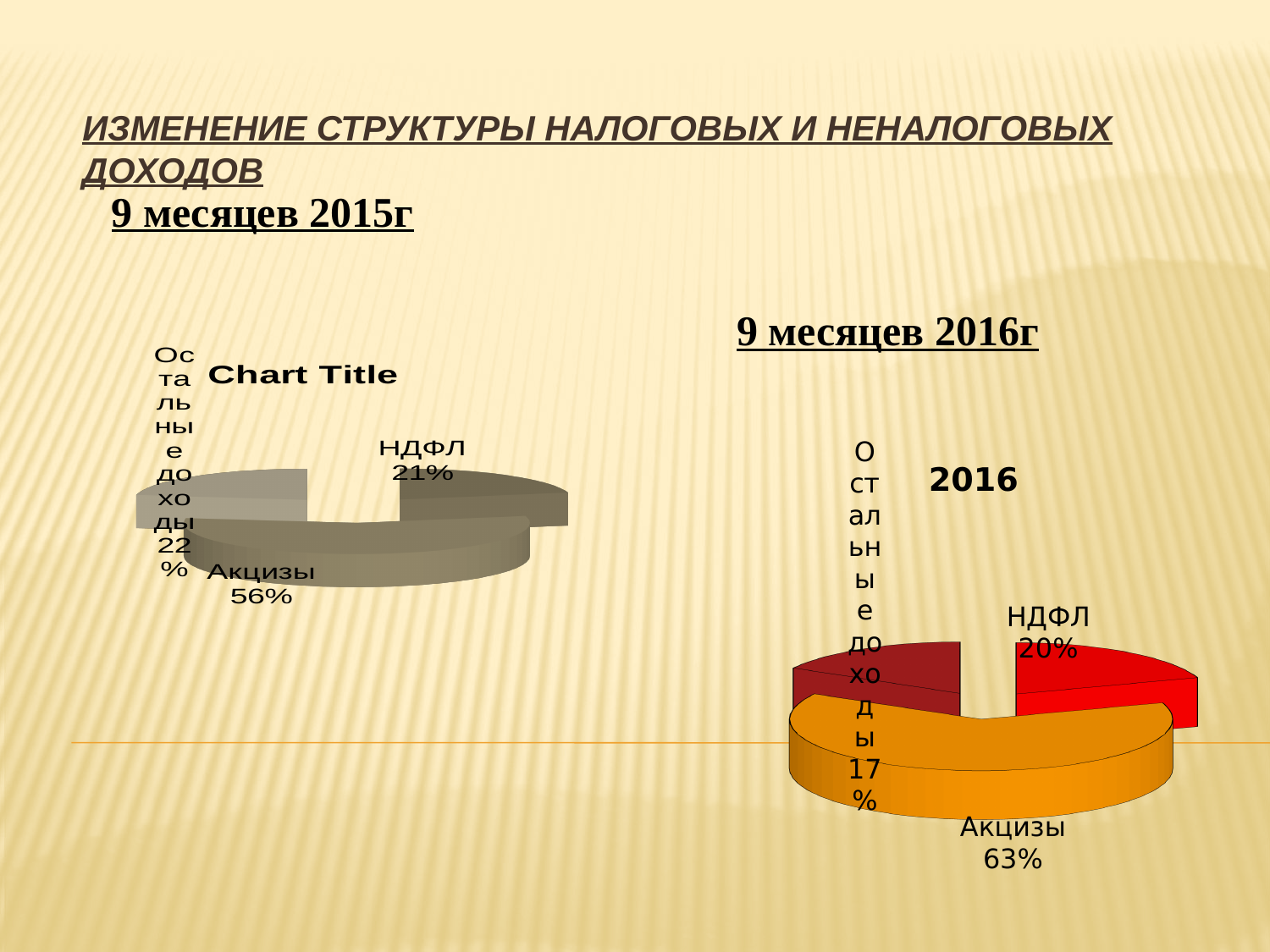

ИЗМЕНЕНИЕ СТРУКТУРЫ НАЛОГОВЫХ И НЕНАЛОГОВЫХ ДОХОДОВ
9 месяцев 2015г

[unsupported chart]

9 месяцев 2016г

[unsupported chart]